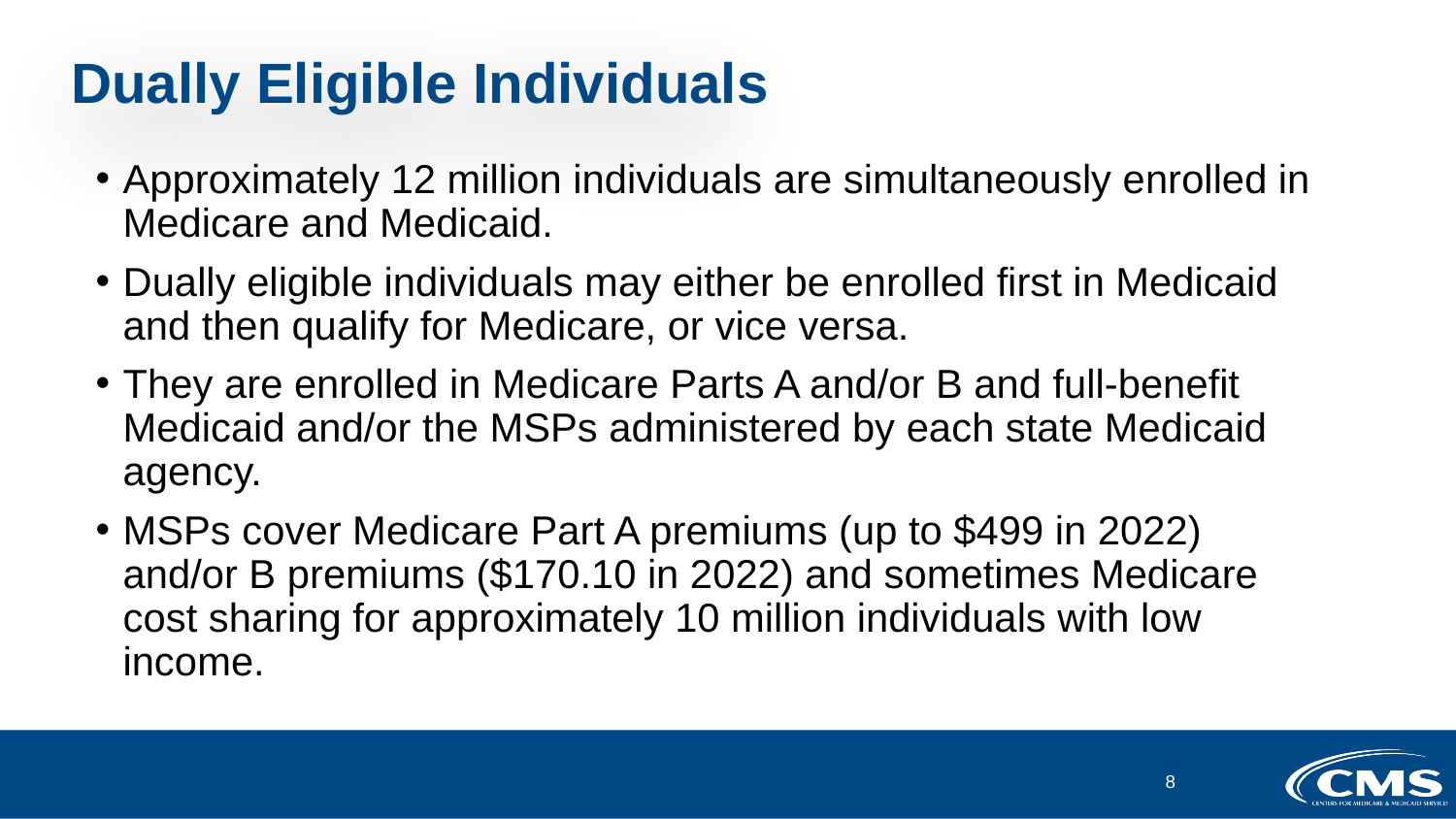

# Dually Eligible Individuals
Approximately 12 million individuals are simultaneously enrolled in Medicare and Medicaid.
Dually eligible individuals may either be enrolled first in Medicaid and then qualify for Medicare, or vice versa.
They are enrolled in Medicare Parts A and/or B and full-benefit Medicaid and/or the MSPs administered by each state Medicaid agency.
MSPs cover Medicare Part A premiums (up to $499 in 2022) and/or B premiums ($170.10 in 2022) and sometimes Medicare cost sharing for approximately 10 million individuals with low income.
8